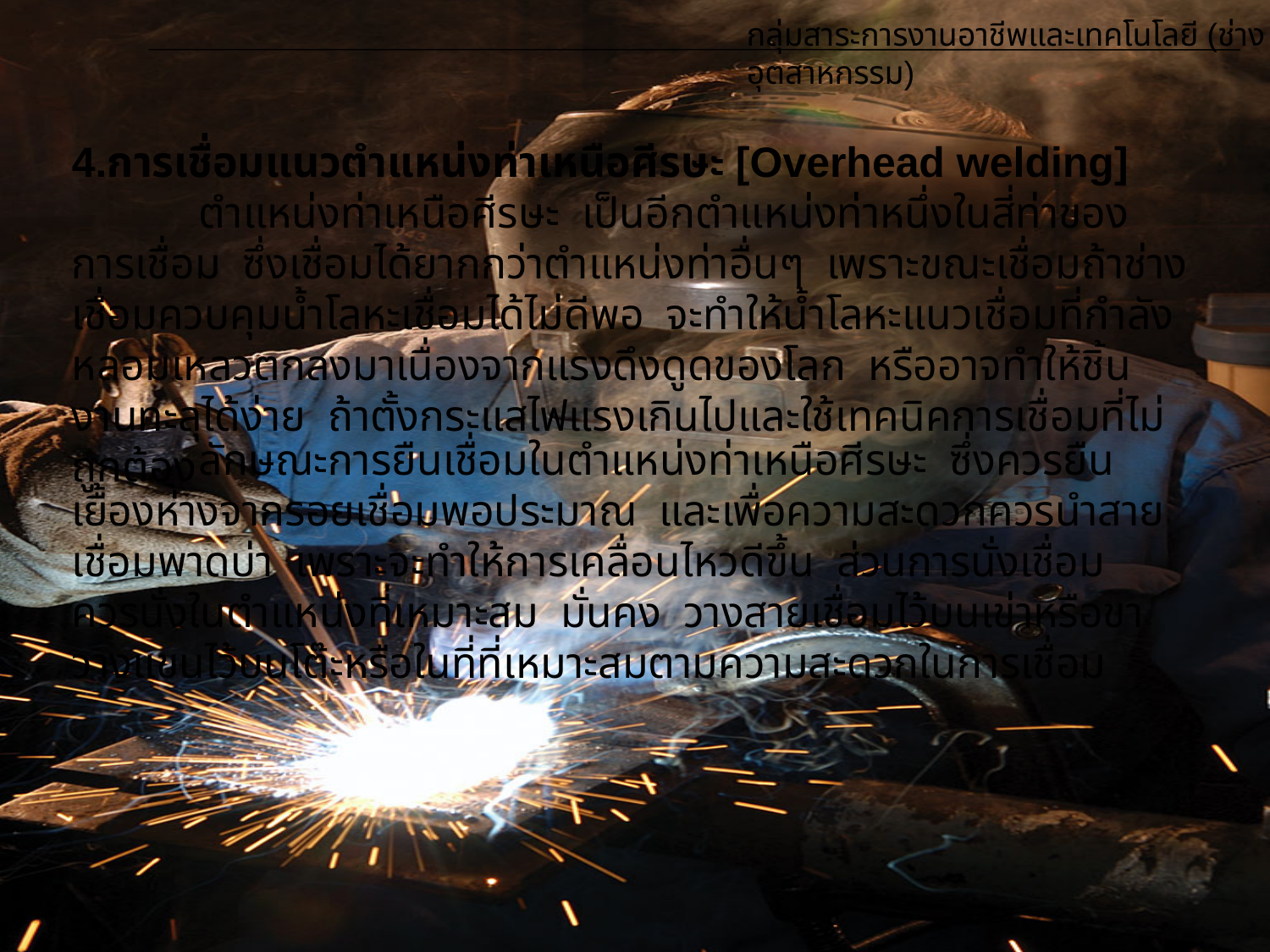

กลุ่มสาระการงานอาชีพและเทคโนโลยี (ช่างอุตสาหกรรม)
4.การเชื่อมแนวตำแหน่งท่าเหนือศีรษะ [Overhead welding]
	ตำแหน่งท่าเหนือศีรษะ  เป็นอีกตำแหน่งท่าหนึ่งในสี่ท่าของการเชื่อม  ซึ่งเชื่อมได้ยากกว่าตำแหน่งท่าอื่นๆ  เพราะขณะเชื่อมถ้าช่างเชื่อมควบคุมน้ำโลหะเชื่อมได้ไม่ดีพอ  จะทำให้น้ำโลหะแนวเชื่อมที่กำลังหลอมเหลวตกลงมาเนื่องจากแรงดึงดูดของโลก  หรืออาจทำให้ชิ้นงานทะลุได้ง่าย  ถ้าตั้งกระแสไฟแรงเกินไปและใช้เทคนิคการเชื่อมที่ไม่ถูกต้อง
	ลักษณะการยืนเชื่อมในตำแหน่งท่าเหนือศีรษะ  ซึ่งควรยืนเยื้องห่างจากรอยเชื่อมพอประมาณ  และเพื่อความสะดวกควรนำสายเชื่อมพาดบ่า  เพราะจะทำให้การเคลื่อนไหวดีขึ้น  ส่วนการนั่งเชื่อม  ควรนั่งในตำแหน่งที่เหมาะสม  มั่นคง  วางสายเชื่อมไว้บนเข่าหรือขา  วางแขนไว้บนโต๊ะหรือในที่ที่เหมาะสมตามความสะดวกในการเชื่อม